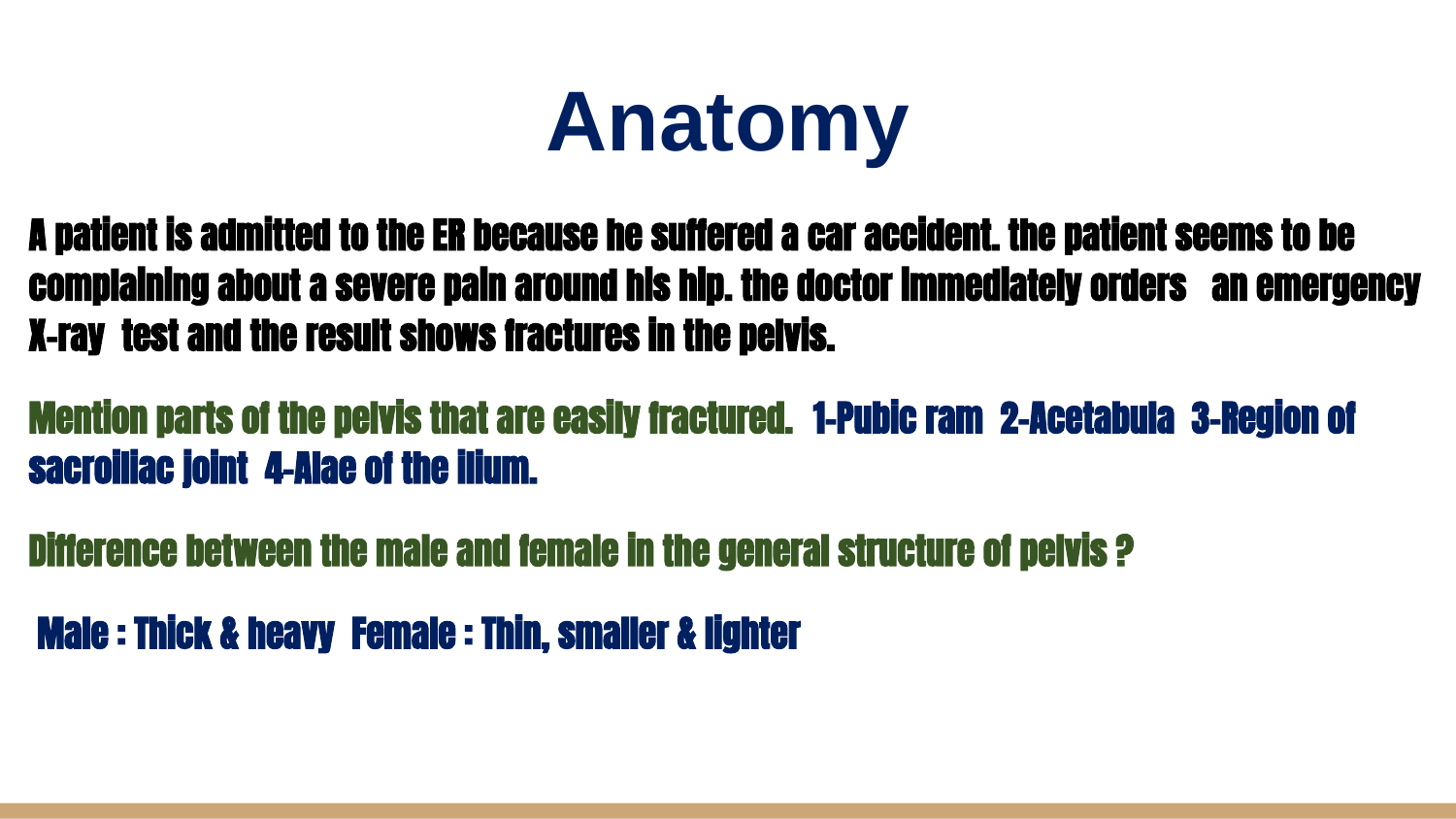

# Anatomy
A patient is admitted to the ER because he suffered a car accident. the patient seems to be complaining about a severe pain around his hip. the doctor immediately orders   an emergency X-ray  test and the result shows fractures in the pelvis.
Mention parts of the pelvis that are easily fractured.   1-Pubic ram  2-Acetabula  3-Region of sacroiliac joint  4-Alae of the ilium.
Difference between the male and female in the general structure of pelvis ?
 Male : Thick & heavy  Female : Thin, smaller & lighter